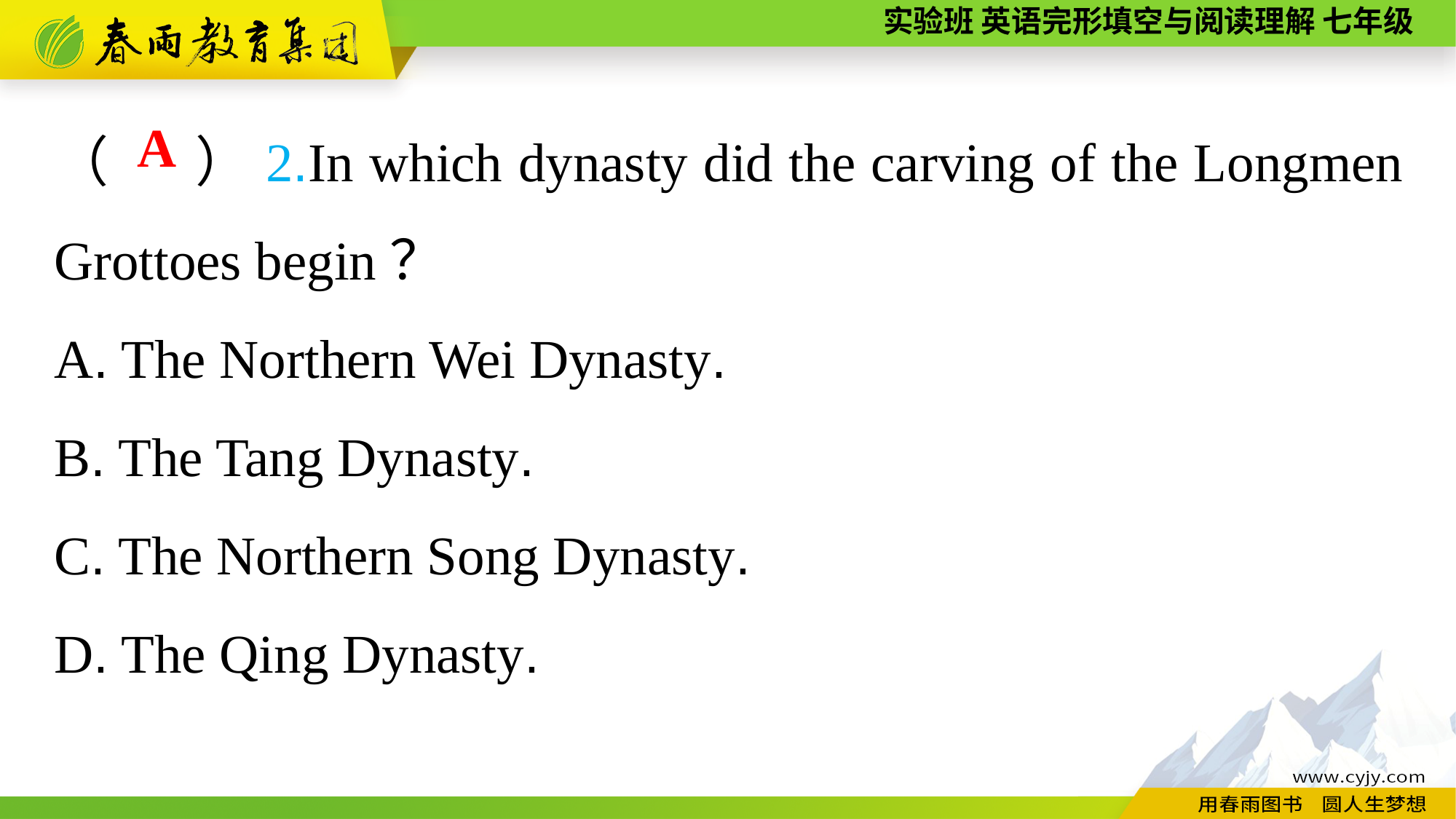

（　  ）2.In which dynasty did the carving of the Longmen Grottoes begin？
A. The Northern Wei Dynasty.
B. The Tang Dynasty.
C. The Northern Song Dynasty.
D. The Qing Dynasty.
A